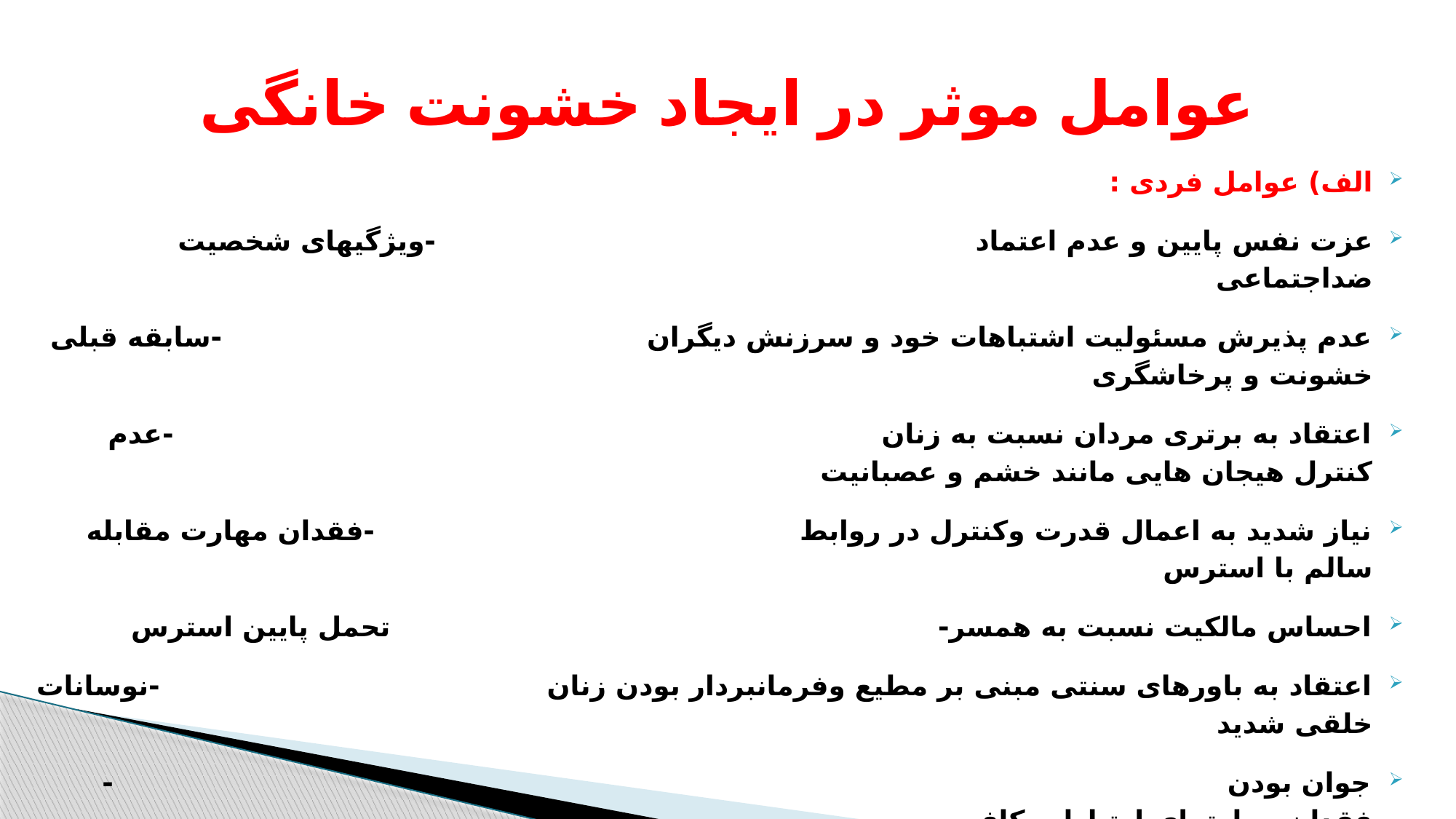

# عوامل موثر در ایجاد خشونت خانگی
الف) عوامل فردی :
عزت نفس پایین و عدم اعتماد                                                         -ویژگیهای شخصیت ضداجتماعی
عدم پذیرش مسئولیت اشتباهات خود و سرزنش دیگران                                             -سابقه قبلی خشونت و پرخاشگری
اعتقاد به برتری مردان نسبت به زنان                                                                           -عدم کنترل هیجان هایی مانند خشم و عصبانیت
نیاز شدید به اعمال قدرت وکنترل در روابط                                             -فقدان مهارت مقابله سالم با استرس
احساس مالکیت نسبت به همسر-                                                          تحمل پایین استرس
اعتقاد به باورهای سنتی مبنی بر مطیع وفرمانبردار بودن زنان                                         -نوسانات خلقی شدید
جوان بودن                                                                                                                      -فقدان مهارتهای ارتباطی کافی
عدم استقلال مالی                                                                                                         -افسردگی
بارداری                                                                                                                            -مطیع بودن زنان